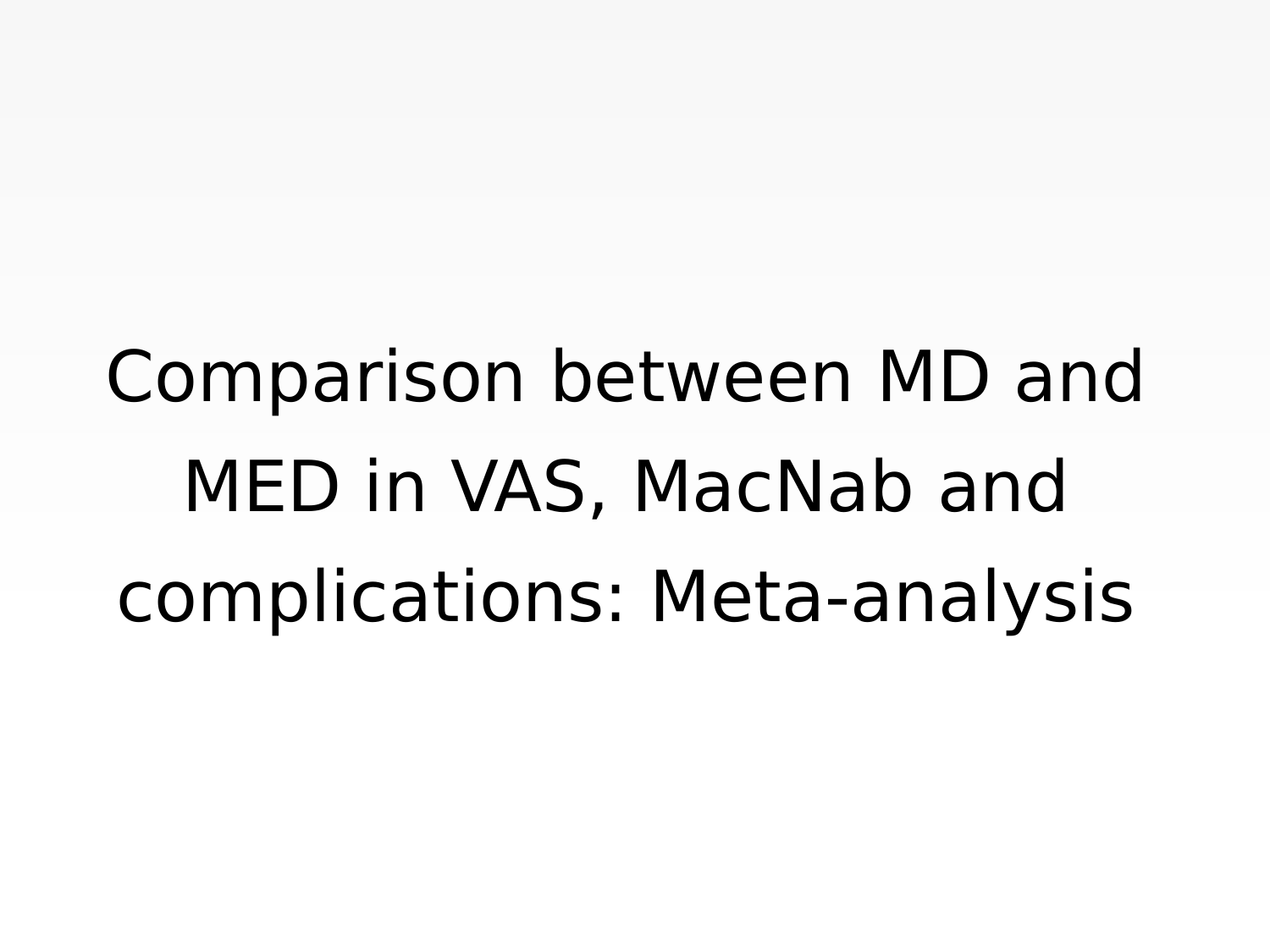

# Comparison between MD and MED in VAS, MacNab and complications: Meta-analysis